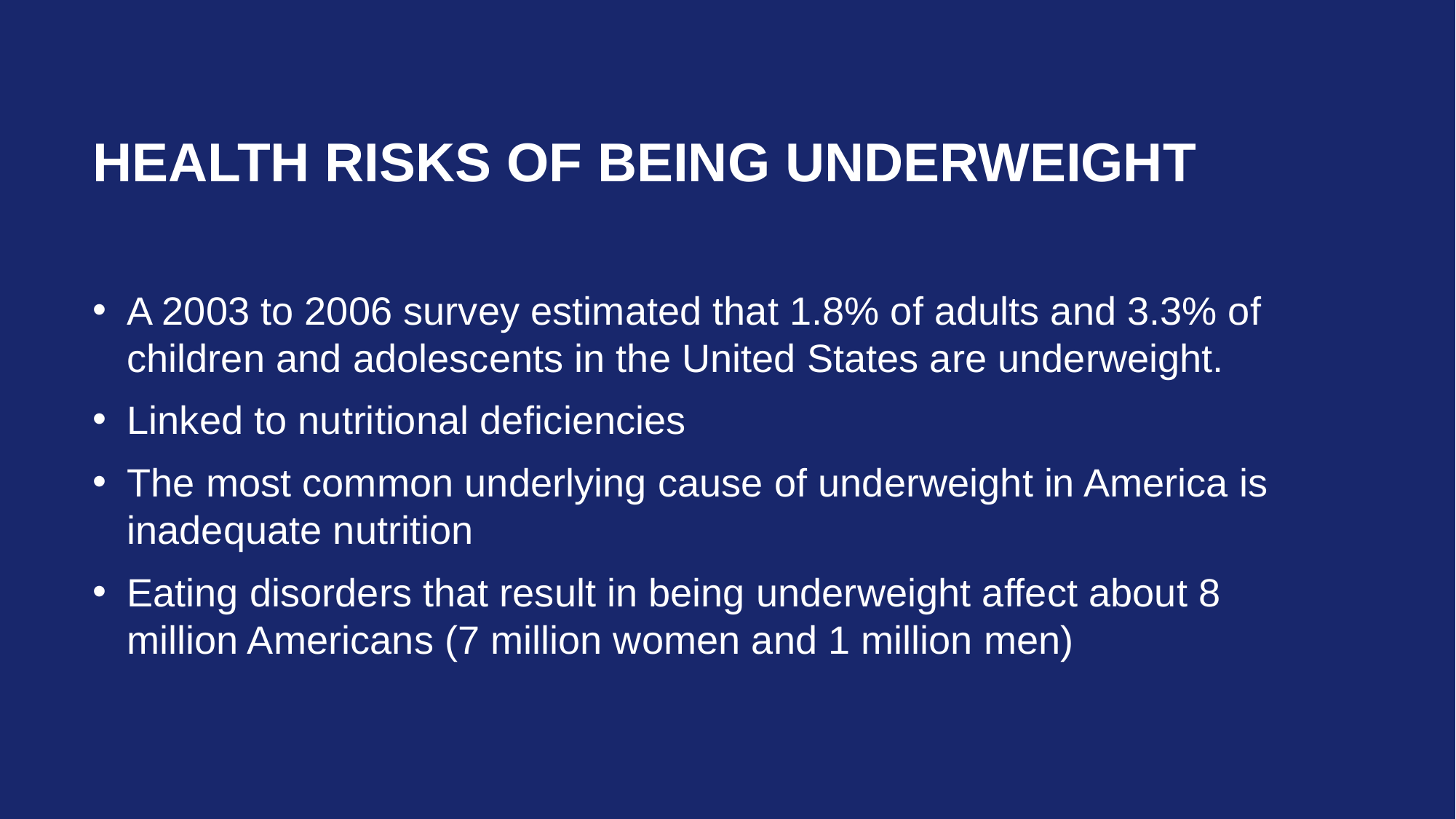

# Health Risks of Being Underweight
A 2003 to 2006 survey estimated that 1.8% of adults and 3.3% of children and adolescents in the United States are underweight.
Linked to nutritional deficiencies
The most common underlying cause of underweight in America is inadequate nutrition
Eating disorders that result in being underweight affect about 8 million Americans (7 million women and 1 million men)